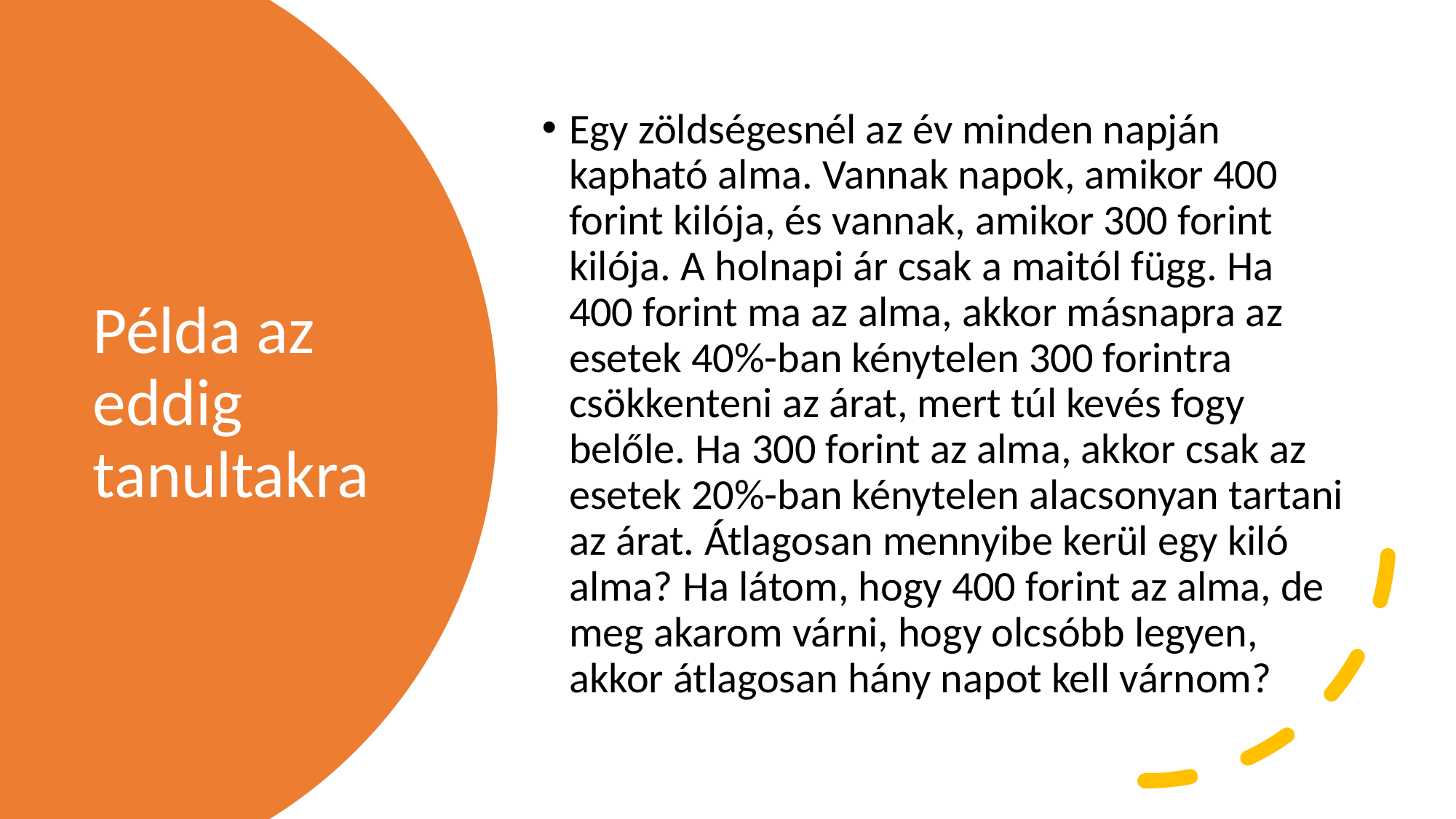

Egy zöldségesnél az év minden napján kapható alma. Vannak napok, amikor 400 forint kilója, és vannak, amikor 300 forint kilója. A holnapi ár csak a maitól függ. Ha 400 forint ma az alma, akkor másnapra az esetek 40%-ban kénytelen 300 forintra csökkenteni az árat, mert túl kevés fogy belőle. Ha 300 forint az alma, akkor csak az esetek 20%-ban kénytelen alacsonyan tartani az árat. Átlagosan mennyibe kerül egy kiló alma? Ha látom, hogy 400 forint az alma, de meg akarom várni, hogy olcsóbb legyen, akkor átlagosan hány napot kell várnom?
# Példa az eddig tanultakra